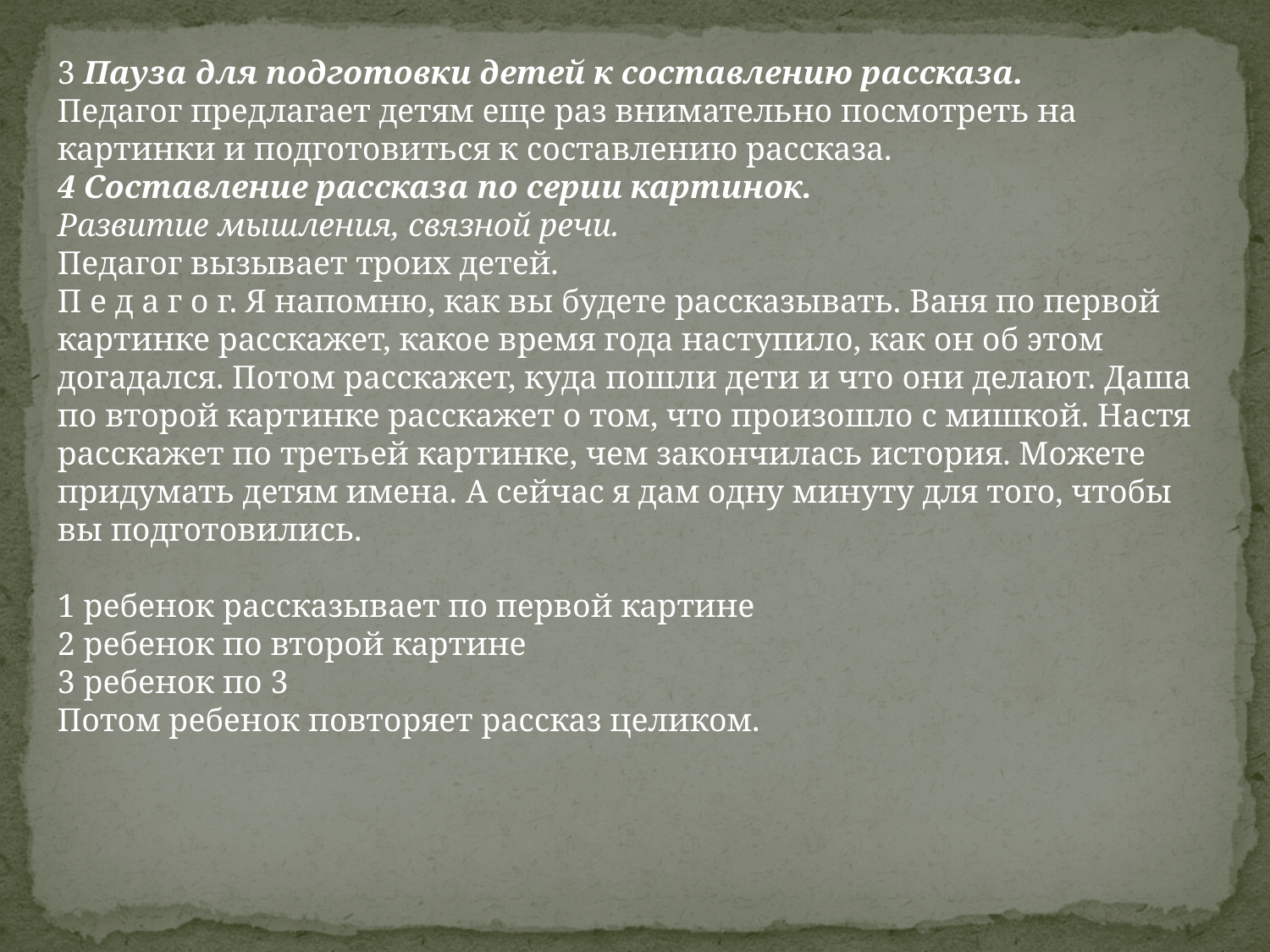

3 Пауза для подготовки детей к составлению рассказа.
Педагог предлагает детям еще раз внимательно посмотреть на картинки и подготовиться к составлению рассказа.
4 Составление рассказа по серии картинок.
Развитие мышления, связной речи.
Педагог вызывает троих детей.
П е д а г о г. Я напомню, как вы будете рассказывать. Ваня по первой картинке расскажет, какое время года наступило, как он об этом догадался. Потом расскажет, куда пошли дети и что они делают. Даша по второй картинке расскажет о том, что произошло с мишкой. Настя расскажет по третьей картинке, чем закончилась история. Можете придумать детям имена. А сейчас я дам одну минуту для того, чтобы вы подготовились.

1 ребенок рассказывает по первой картине
2 ребенок по второй картине
3 ребенок по 3
Потом ребенок повторяет рассказ целиком.